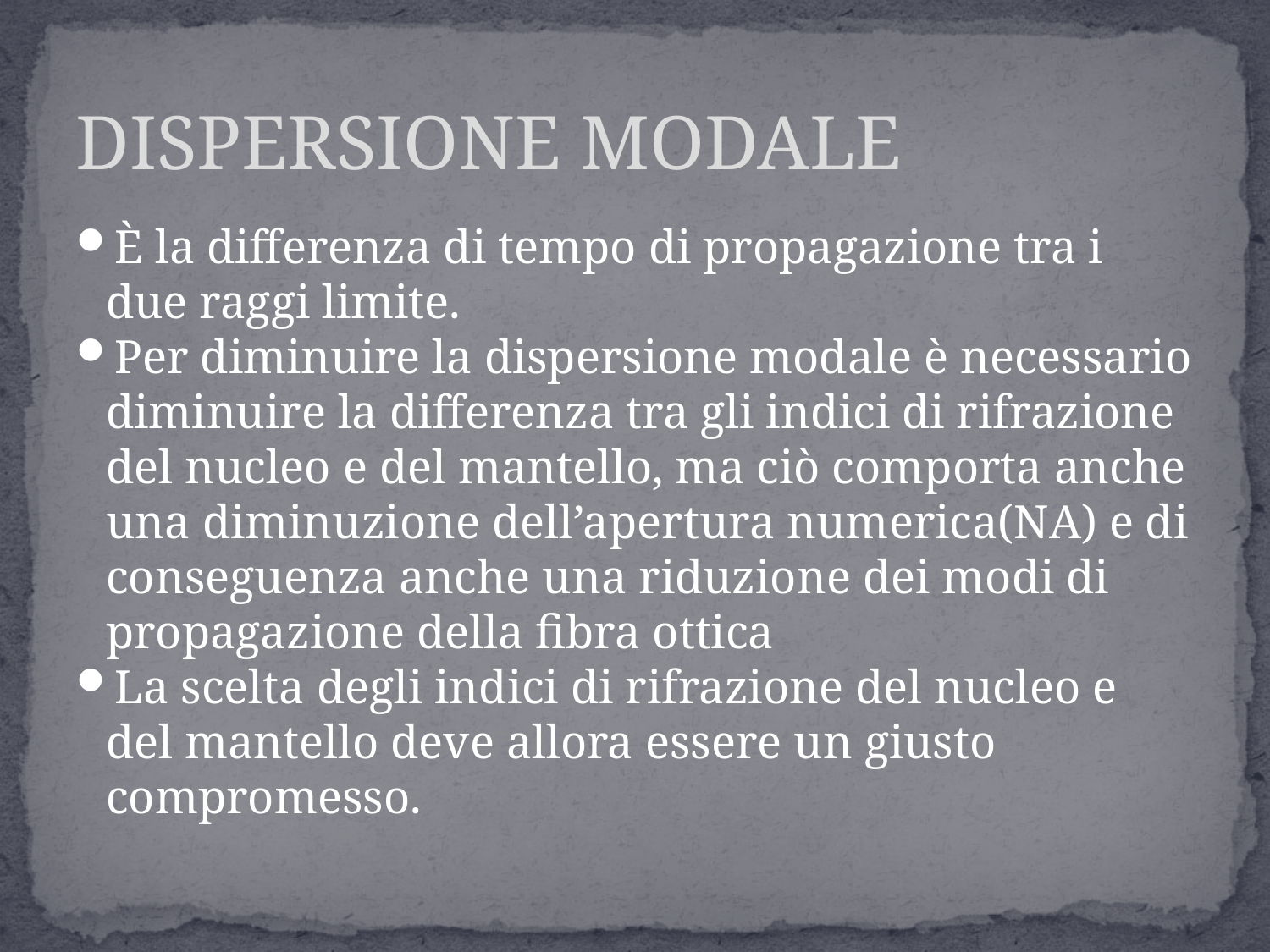

DISPERSIONE MODALE
È la differenza di tempo di propagazione tra i due raggi limite.
Per diminuire la dispersione modale è necessario diminuire la differenza tra gli indici di rifrazione del nucleo e del mantello, ma ciò comporta anche una diminuzione dell’apertura numerica(NA) e di conseguenza anche una riduzione dei modi di propagazione della fibra ottica
La scelta degli indici di rifrazione del nucleo e del mantello deve allora essere un giusto compromesso.